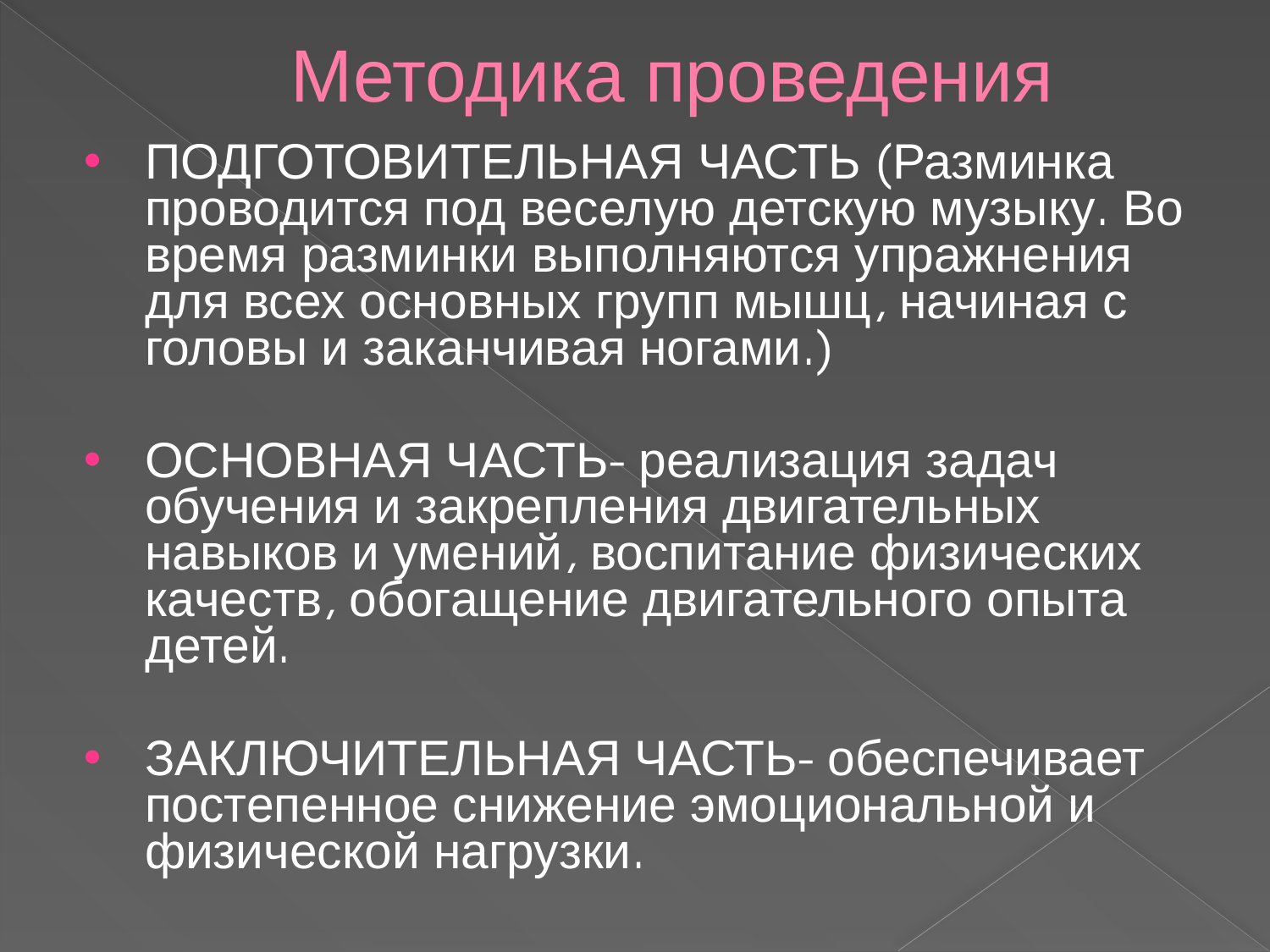

# Методика проведения
ПОДГОТОВИТЕЛЬНАЯ ЧАСТЬ (Разминка проводится под веселую детскую музыку. Во время разминки выполняются упражнения для всех основных групп мышц, начиная с головы и заканчивая ногами.)

ОСНОВНАЯ ЧАСТЬ- реализация задач обучения и закрепления двигательных навыков и умений, воспитание физических качеств, обогащение двигательного опыта детей.

ЗАКЛЮЧИТЕЛЬНАЯ ЧАСТЬ- обеспечивает постепенное снижение эмоциональной и физической нагрузки.